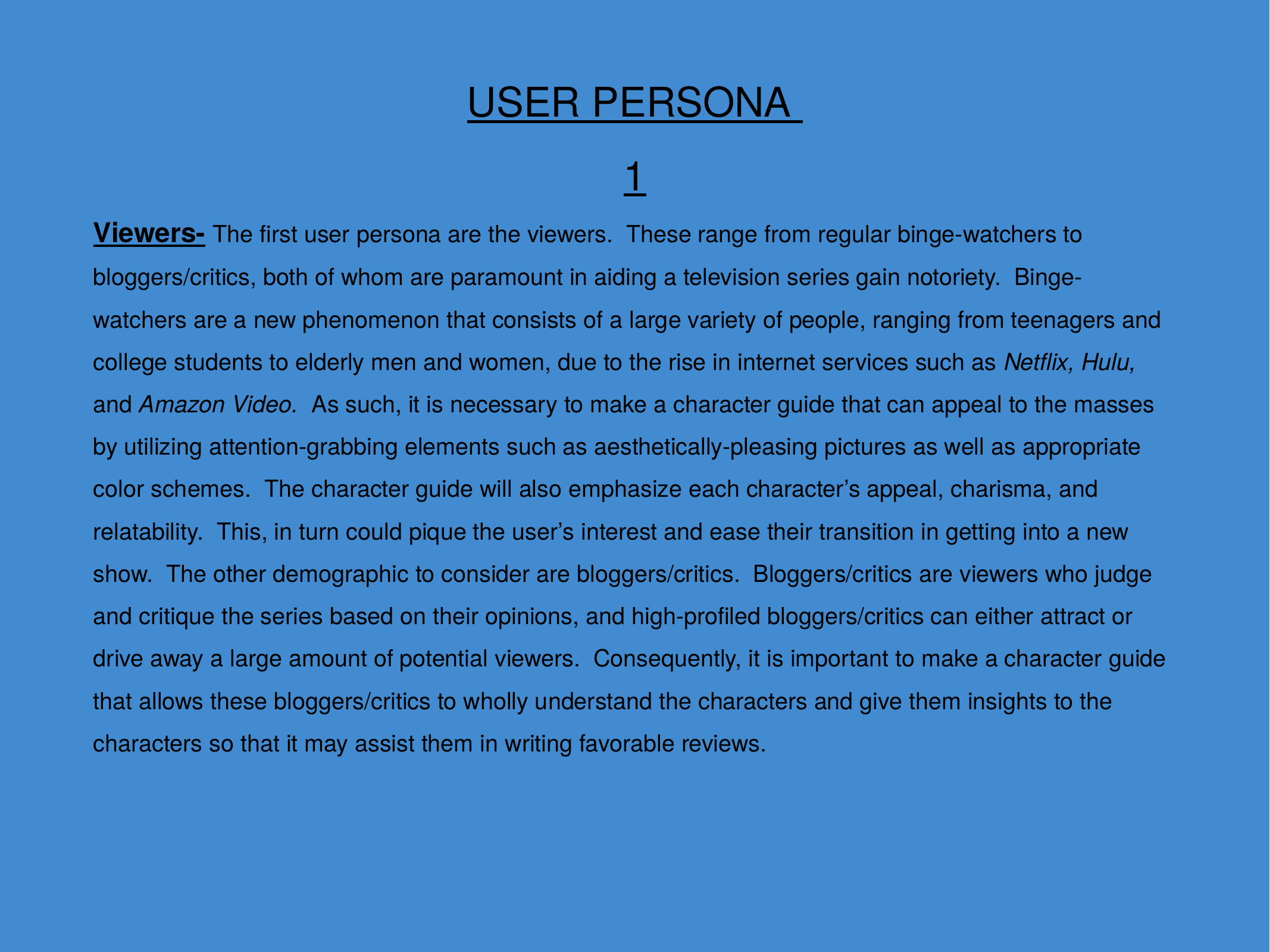

USER PERSONA
1
Viewers- The first user persona are the viewers.  These range from regular binge-watchers to bloggers/critics, both of whom are paramount in aiding a television series gain notoriety.  Binge-watchers are a new phenomenon that consists of a large variety of people, ranging from teenagers and college students to elderly men and women, due to the rise in internet services such as Netflix, Hulu, and Amazon Video.  As such, it is necessary to make a character guide that can appeal to the masses by utilizing attention-grabbing elements such as aesthetically-pleasing pictures as well as appropriate color schemes.  The character guide will also emphasize each character’s appeal, charisma, and relatability.  This, in turn could pique the user’s interest and ease their transition in getting into a new show.  The other demographic to consider are bloggers/critics.  Bloggers/critics are viewers who judge and critique the series based on their opinions, and high-profiled bloggers/critics can either attract or drive away a large amount of potential viewers.  Consequently, it is important to make a character guide that allows these bloggers/critics to wholly understand the characters and give them insights to the characters so that it may assist them in writing favorable reviews.